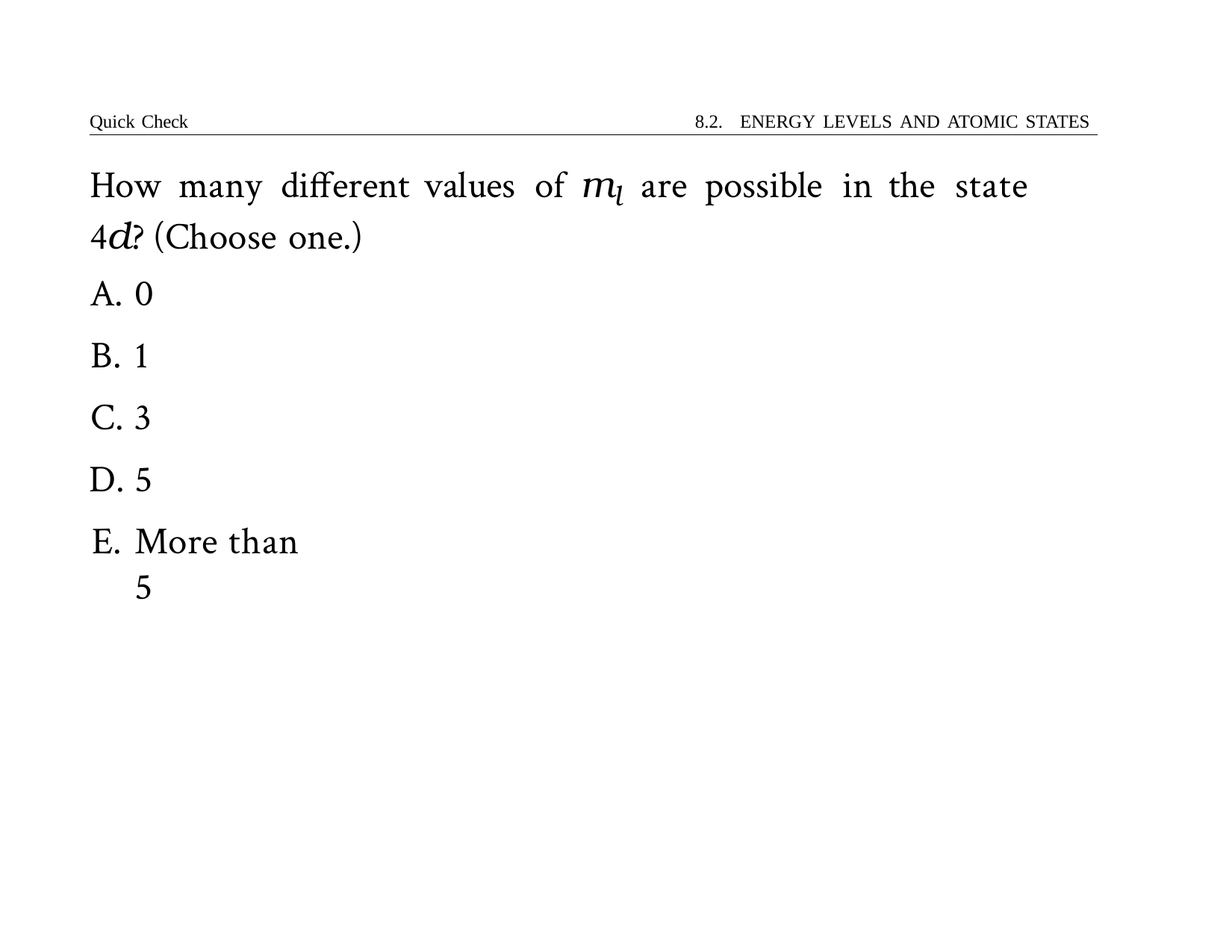

Quick Check	8.2.  ENERGY LEVELS AND ATOMIC STATES

# How	many	different	values	of	ml	are	possible	in	the	state	4d? (Choose one.)
0
1
3
5
More than 5